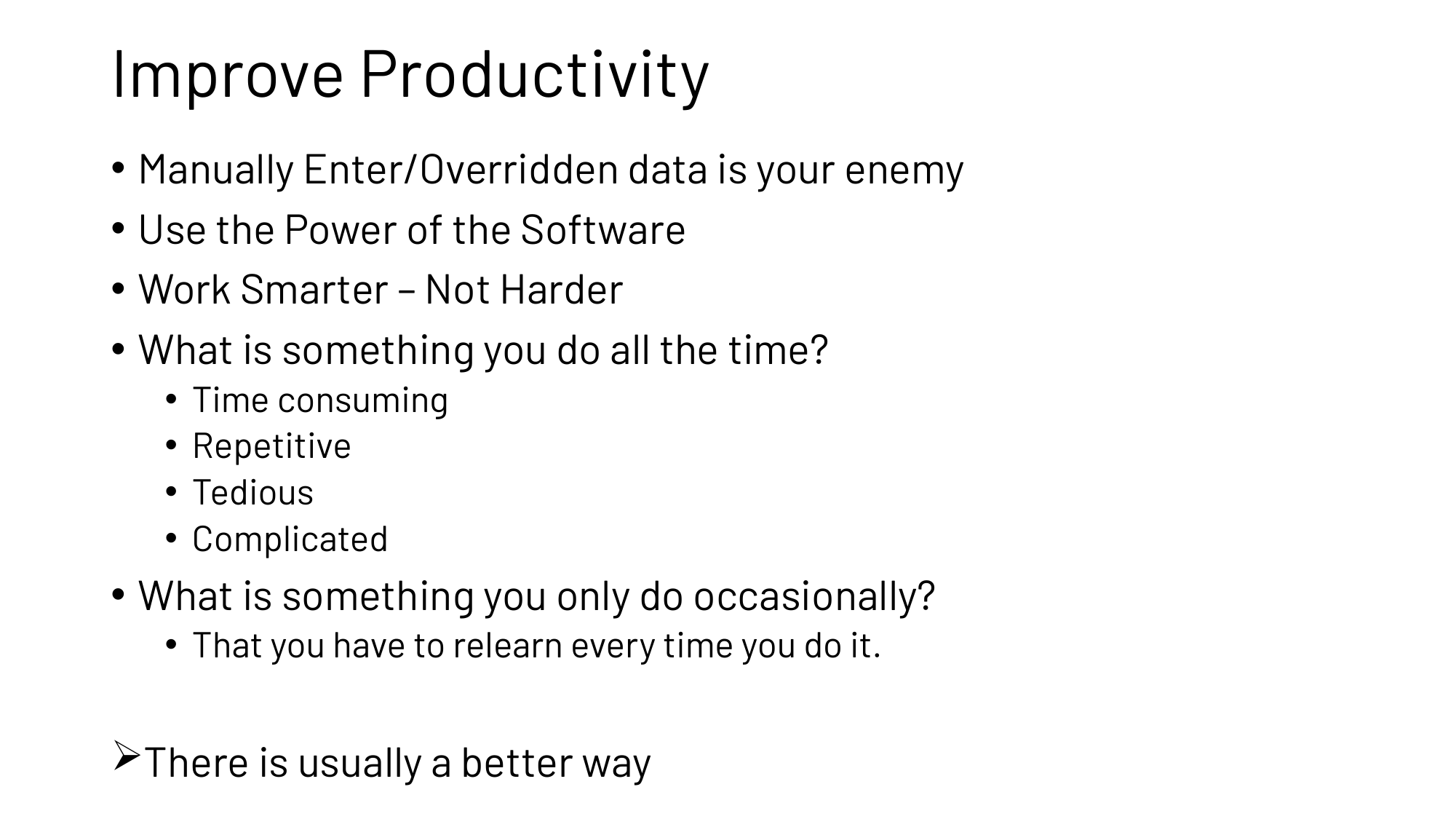

# Improve Productivity
Manually Enter/Overridden data is your enemy
Use the Power of the Software
Work Smarter – Not Harder
What is something you do all the time?
Time consuming
Repetitive
Tedious
Complicated
What is something you only do occasionally?
That you have to relearn every time you do it.

There is usually a better way